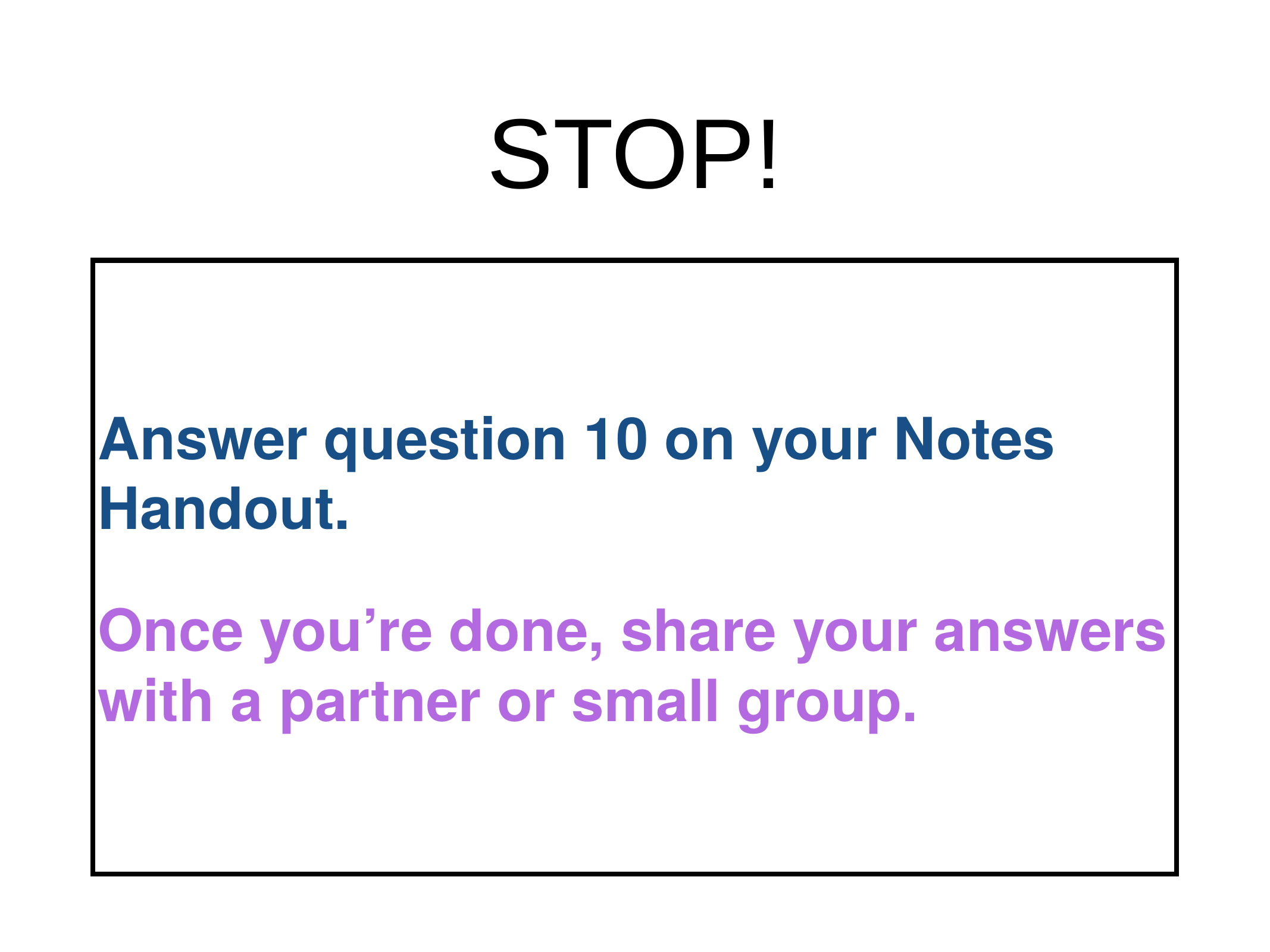

# STOP!
Answer question 10 on your Notes Handout.
Once you’re done, share your answers with a partner or small group.